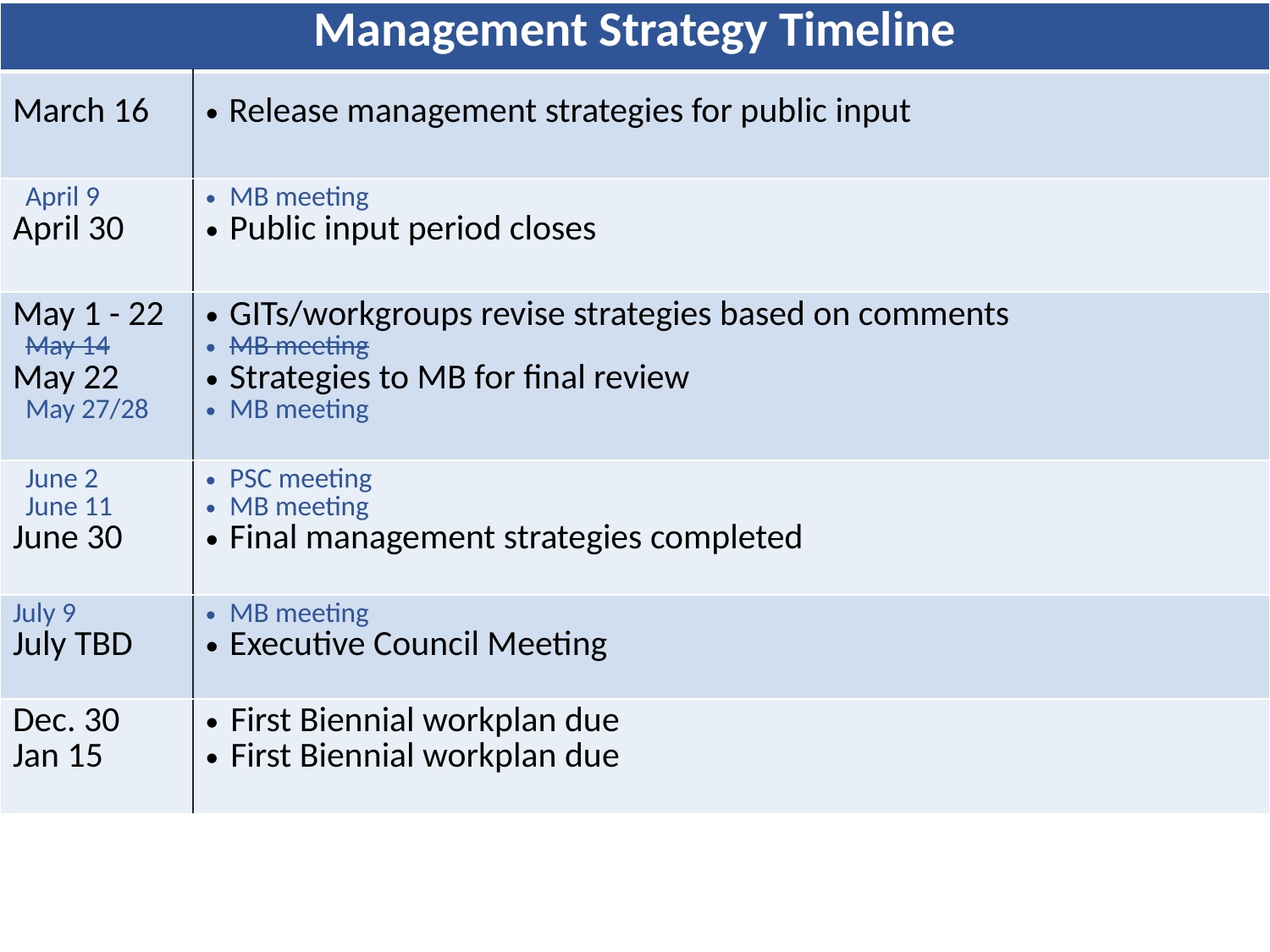

| Management Strategy Timeline |  |
| --- | --- |
| March 16 | Release management strategies for public input |
| April 9 April 30 | MB meeting Public input period closes |
| May 1 - 22 May 14 May 22 May 27/28 | GITs/workgroups revise strategies based on comments MB meeting Strategies to MB for final review MB meeting |
| June 2 June 11 June 30 | PSC meeting MB meeting Final management strategies completed |
| July 9 July TBD | MB meeting Executive Council Meeting |
| Dec. 30 Jan 15 | First Biennial workplan due First Biennial workplan due |